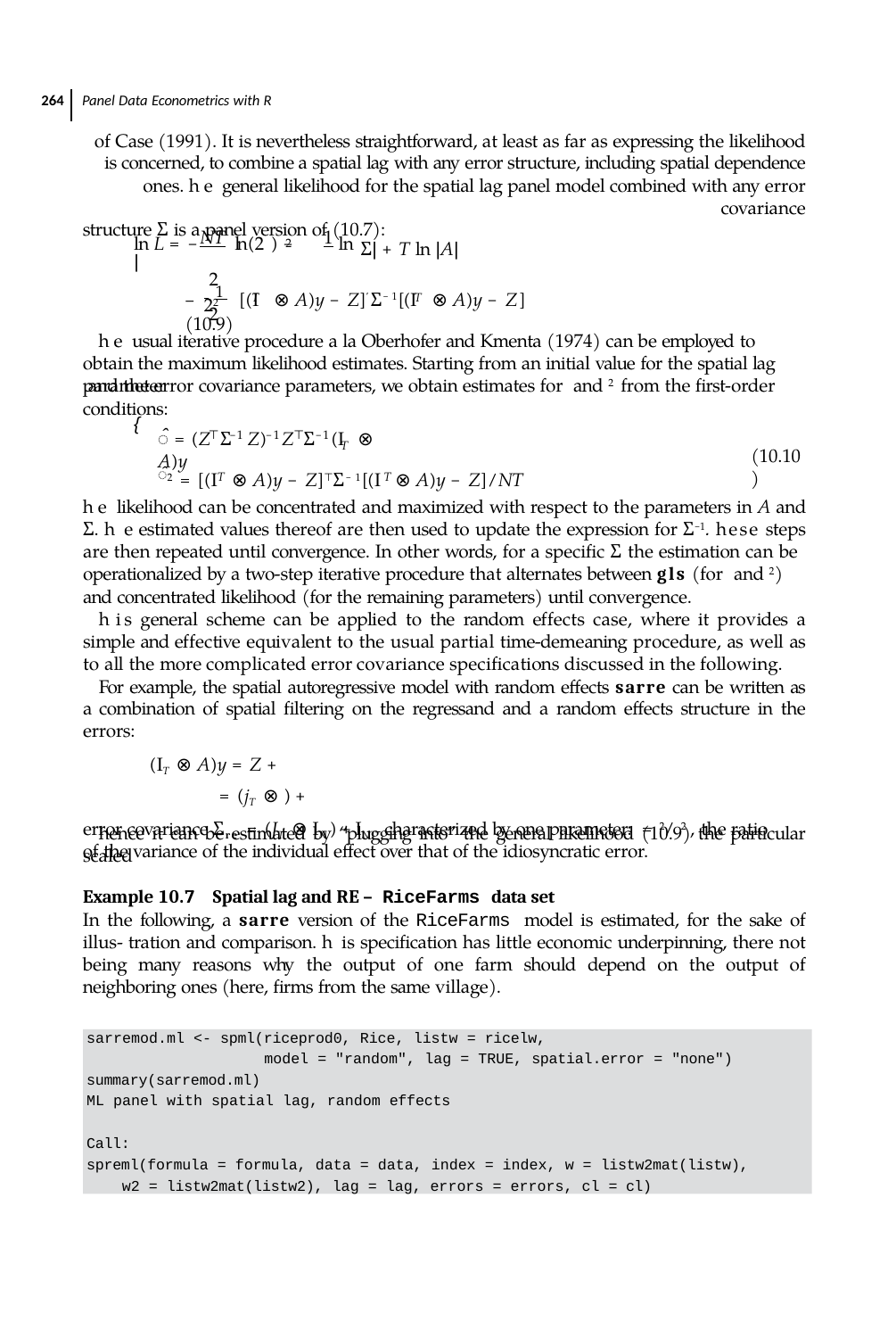

264  Panel Data Econometrics with R

of Case (1991). It is nevertheless straightforward, at least as far as expressing the likelihood is concerned, to combine a spatial lag with any error structure, including spatial dependence ones. he general likelihood for the spatial lag panel model combined with any error covariance
structure Σ is a panel version of (10.7):

NT	1
2
Σ| + T ln |A|
ln L = −	ln(2 ) −	ln |
2	2

–  1  [(I  ⊗ A)y − Z]′Σ−1[(I  ⊗ A)y − Z]	(10.9)
T	T
22

he usual iterative procedure a la Oberhofer and Kmenta (1974) can be employed to obtain the maximum likelihood estimates. Starting from an initial value for the spatial lag parameter
 and the error covariance parameters, we obtain estimates for  and 2 from the ﬁrst-order

conditions:
{
⊤ −1	−1  ⊤ −1
̂ = (Z Σ  Z)  Z Σ  (I ⊗ A)y
T
(10.10)
̂2 = [(I  ⊗ A)y − Z]⊤Σ−1[(I ⊗ A)y − Z]∕NT
T	T

he likelihood can be concentrated and maximized with respect to the parameters in A and Σ. he estimated values thereof are then used to update the expression for Σ−1. hese steps are then repeated until convergence. In other words, for a speciﬁc Σ the estimation can be
operationalized by a two-step iterative procedure that alternates between gls (for  and 2)

and concentrated likelihood (for the remaining parameters) until convergence.
his general scheme can be applied to the random effects case, where it provides a simple and effective equivalent to the usual partial time-demeaning procedure, as well as to all the more complicated error covariance speciﬁcations discussed in the following.
For example, the spatial autoregressive model with random effects sarre can be written as a combination of spatial ﬁltering on the regressand and a random effects structure in the errors:
(IT ⊗ A)y = Z +
 = (jT ⊗ ) +
hence it can be estimated by “plugging into” the general likelihood (10.9) the particular scaled
error covariance Σre = (JT ⊗ IN ) + INT characterized by one parameter:  = 2∕2, the ratio

of the variance of the individual effect over that of the idiosyncratic error.

Example 10.7  Spatial lag and RE – RiceFarms data set
In the following, a sarre version of the RiceFarms model is estimated, for the sake of illus- tration and comparison. his speciﬁcation has little economic underpinning, there not being many reasons why the output of one farm should depend on the output of neighboring ones (here, ﬁrms from the same village).
sarremod.ml <- spml(riceprod0, Rice, listw = ricelw,
model = "random", lag = TRUE, spatial.error = "none")
summary(sarremod.ml)
ML panel with spatial lag, random effects

Call:
spreml(formula = formula, data = data, index = index, w = listw2mat(listw), w2 = listw2mat(listw2), lag = lag, errors = errors, cl = cl)